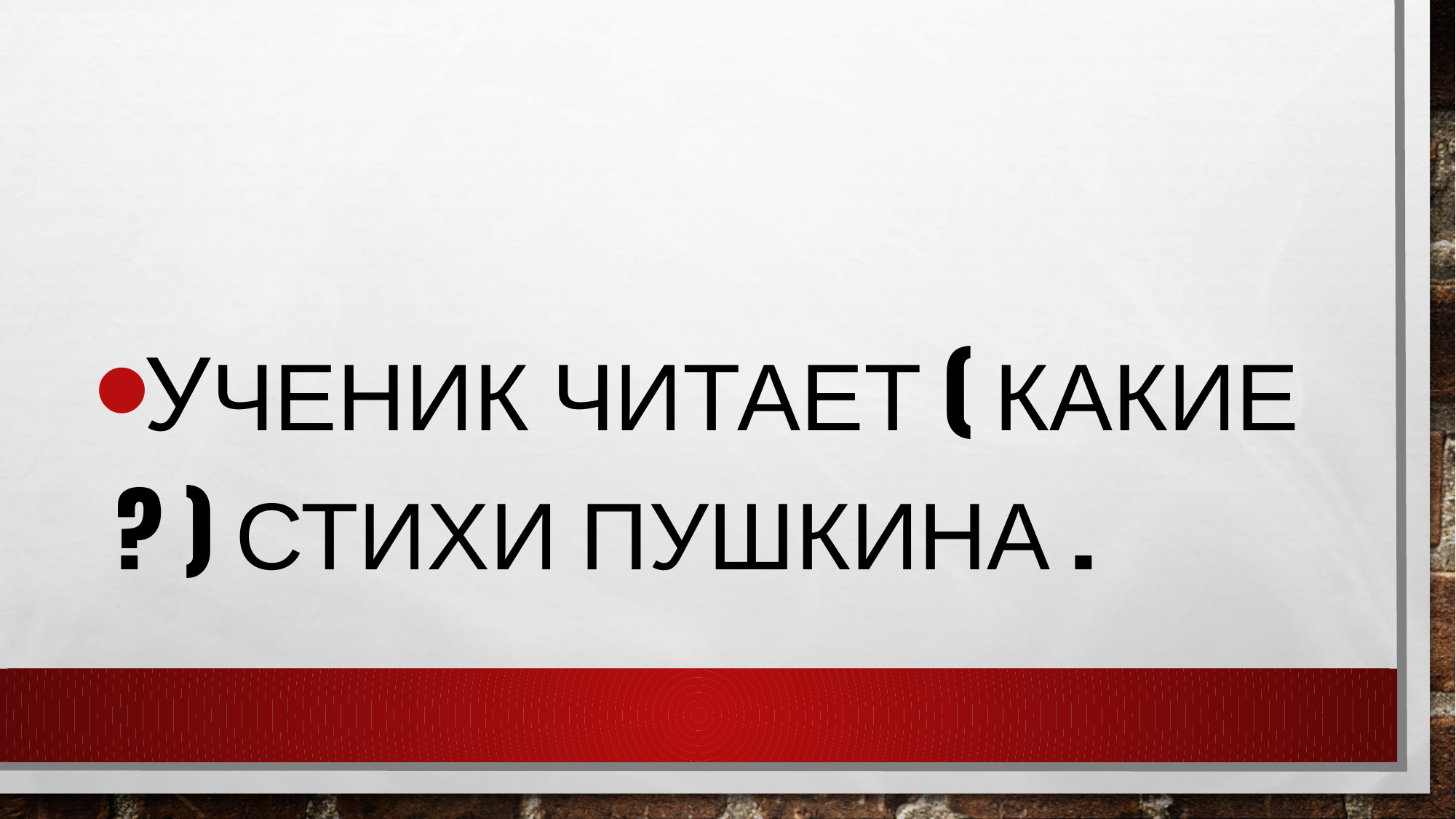

#
Ученик читает ( какие ? ) стихи пушкина .